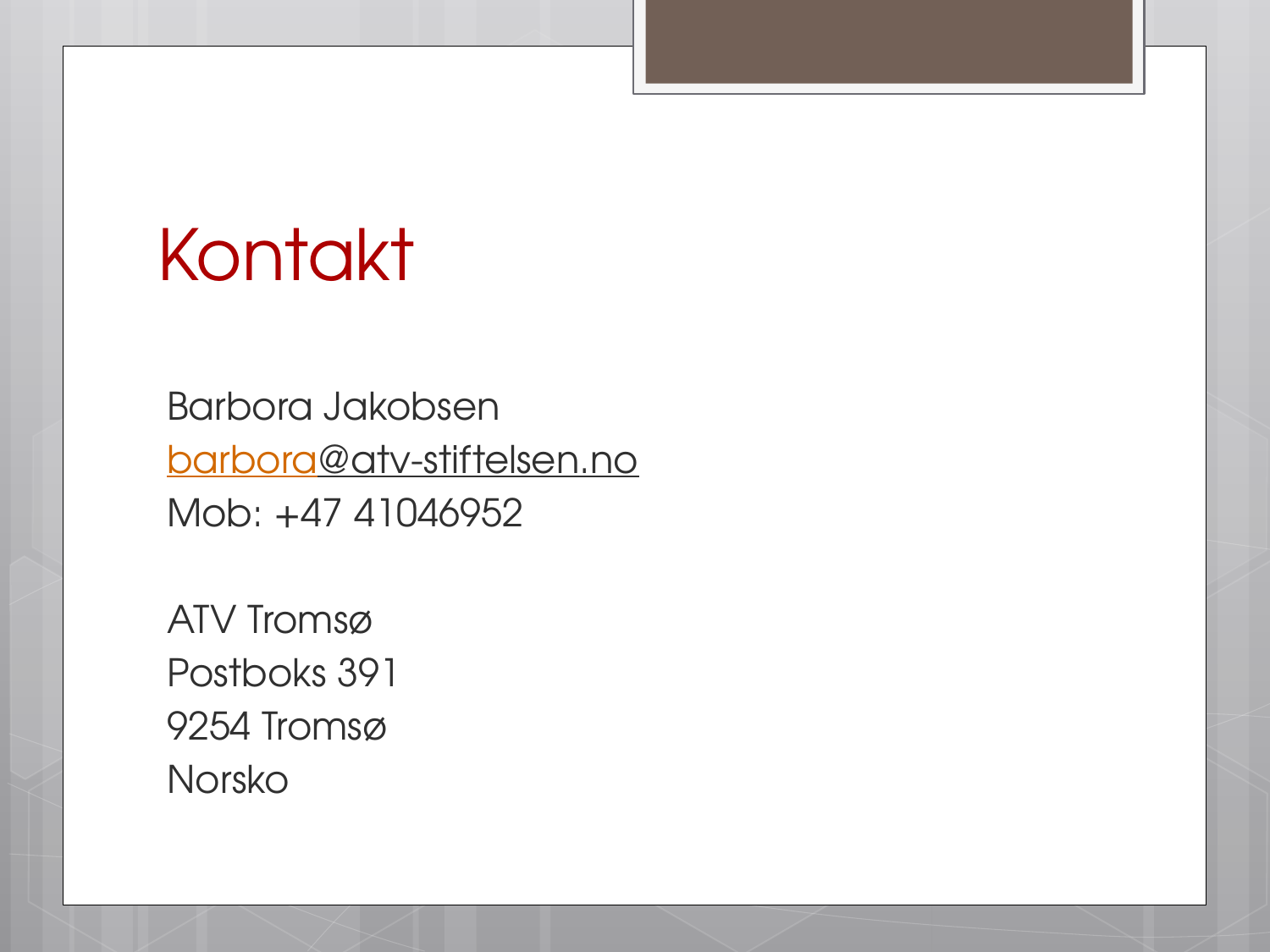

# Kontakt

Barbora Jakobsen
barbora@atv-stiftelsen.no
Mob: +47 41046952

ATV Tromsø
Postboks 391
9254 Tromsø
Norsko